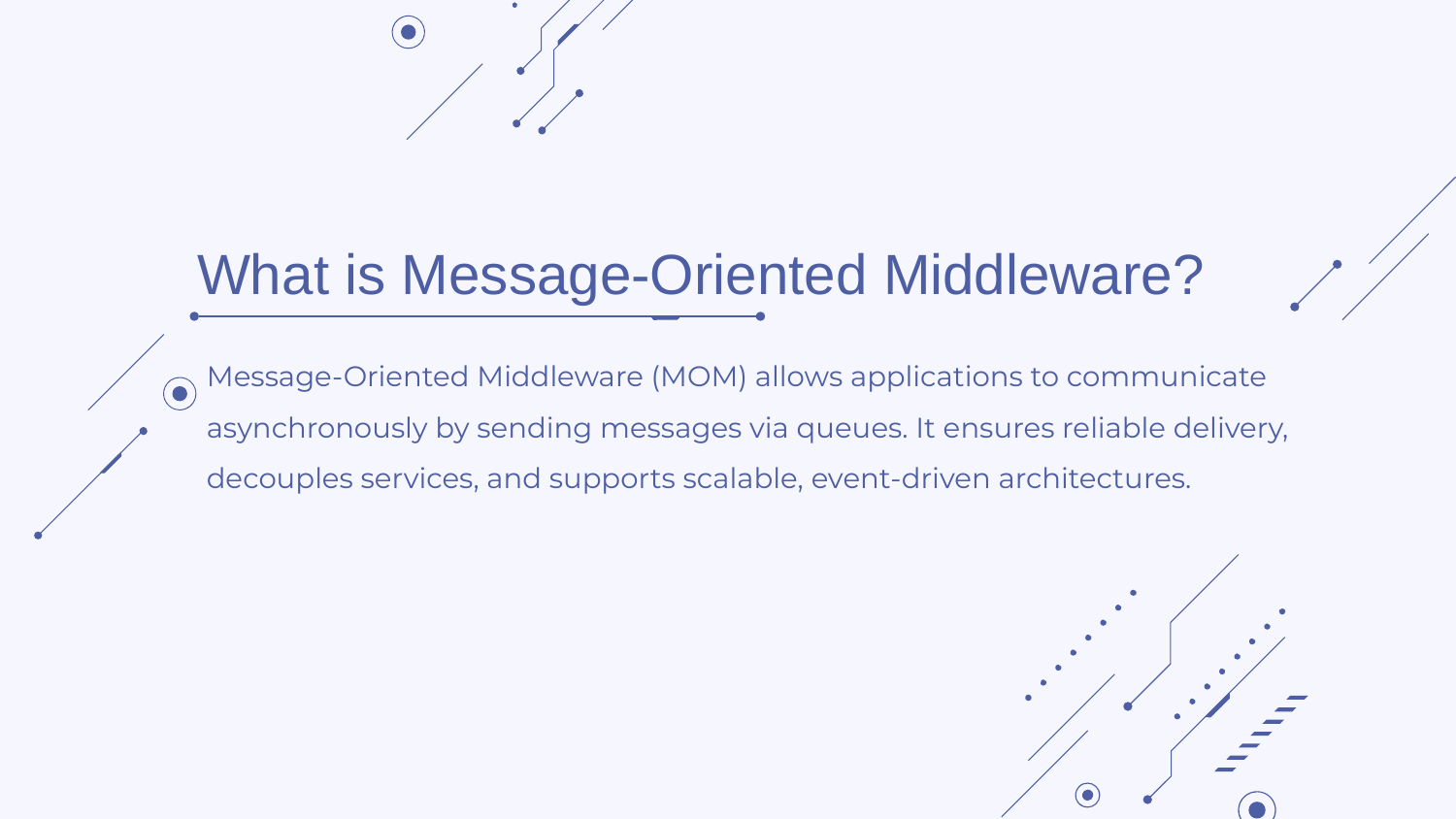

What is Message-Oriented Middleware?

Message-Oriented Middleware (MOM) allows applications to communicate asynchronously by sending messages via queues. It ensures reliable delivery, decouples services, and supports scalable, event-driven architectures.